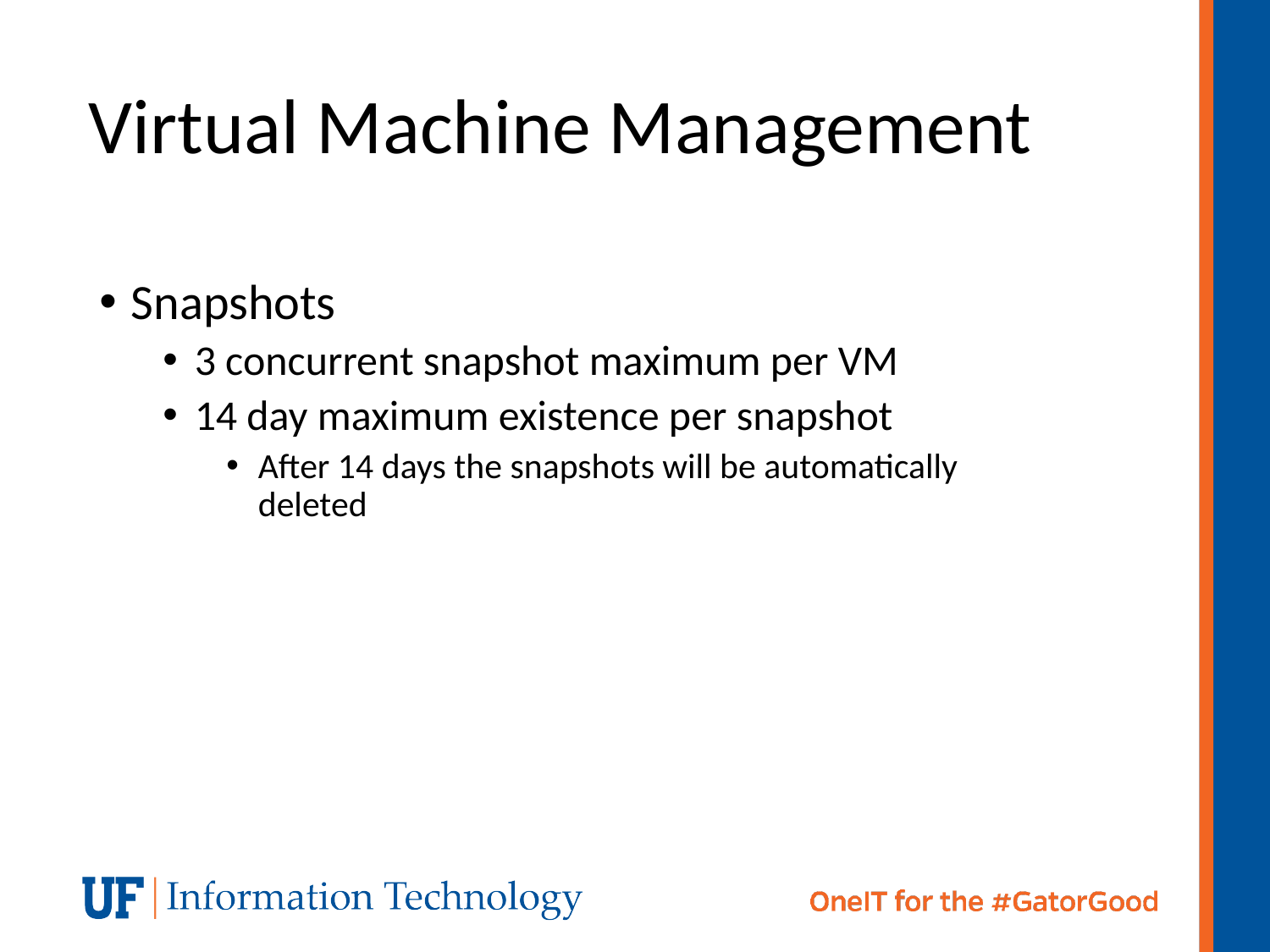

# Virtual Machine Management
Snapshots
3 concurrent snapshot maximum per VM
14 day maximum existence per snapshot
After 14 days the snapshots will be automatically deleted